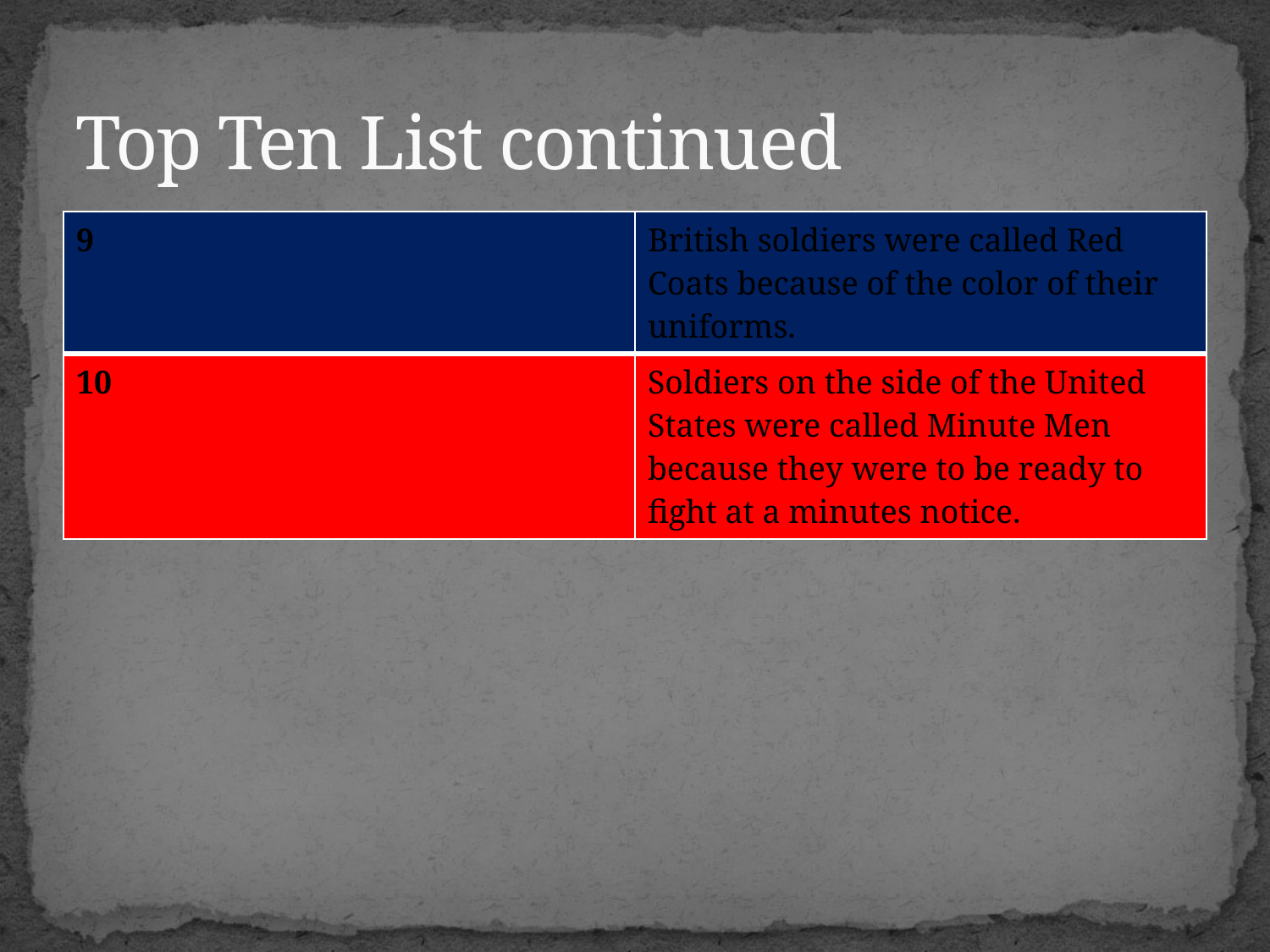

# Top Ten List continued
| 9 | British soldiers were called Red Coats because of the color of their uniforms. |
| --- | --- |
| 10 | Soldiers on the side of the United States were called Minute Men because they were to be ready to fight at a minutes notice. |